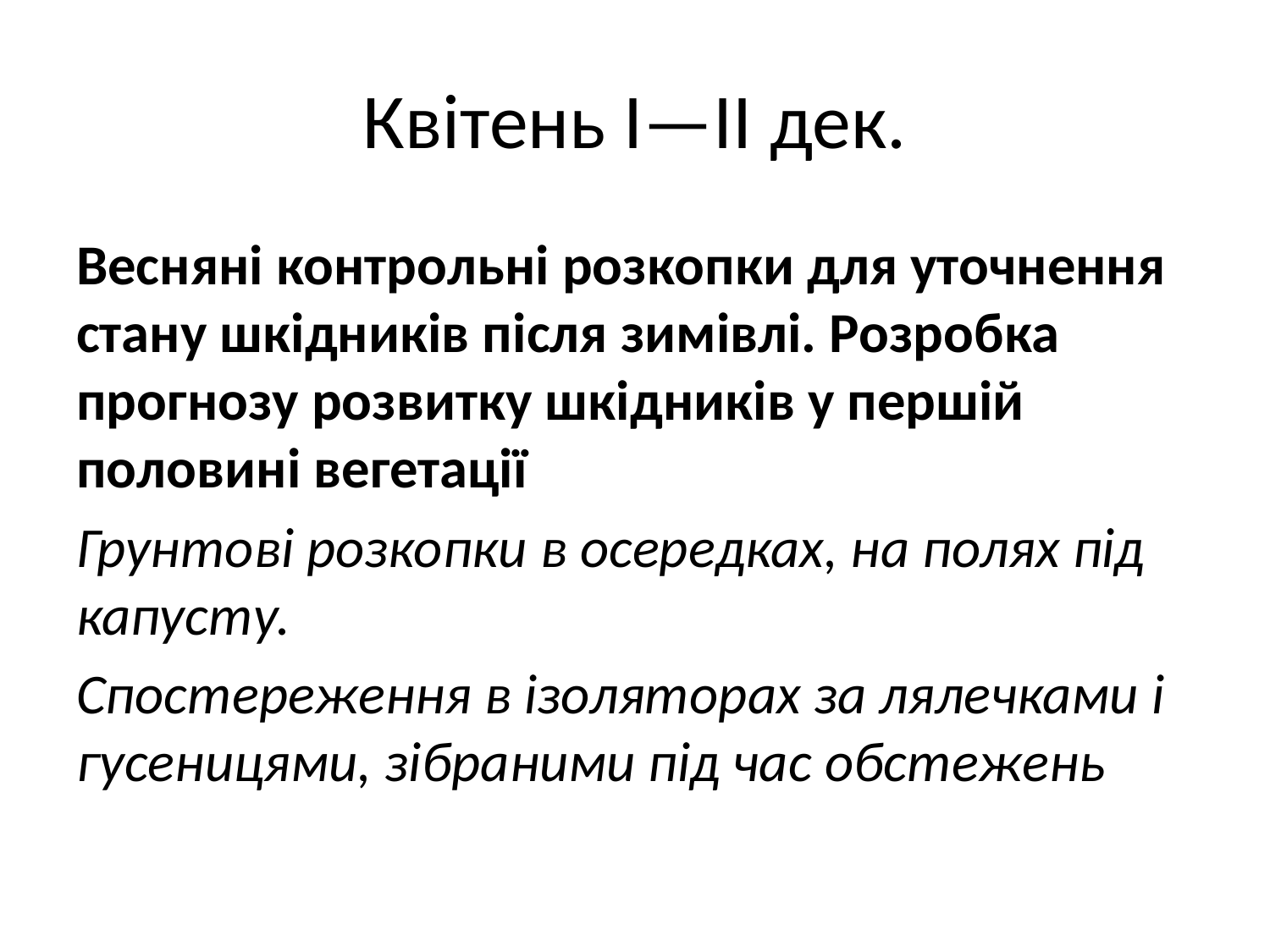

# Квітень І—II дек.
Весняні контрольні розкопки для уточнення стану шкідників після зимівлі. Розробка прогнозу розвитку шкідників у першій половині вегетації
Грунтові розкопки в осередках, на полях під капусту.
Спостереження в ізоляторах за лялечками і гусеницями, зібраними під час обстежень